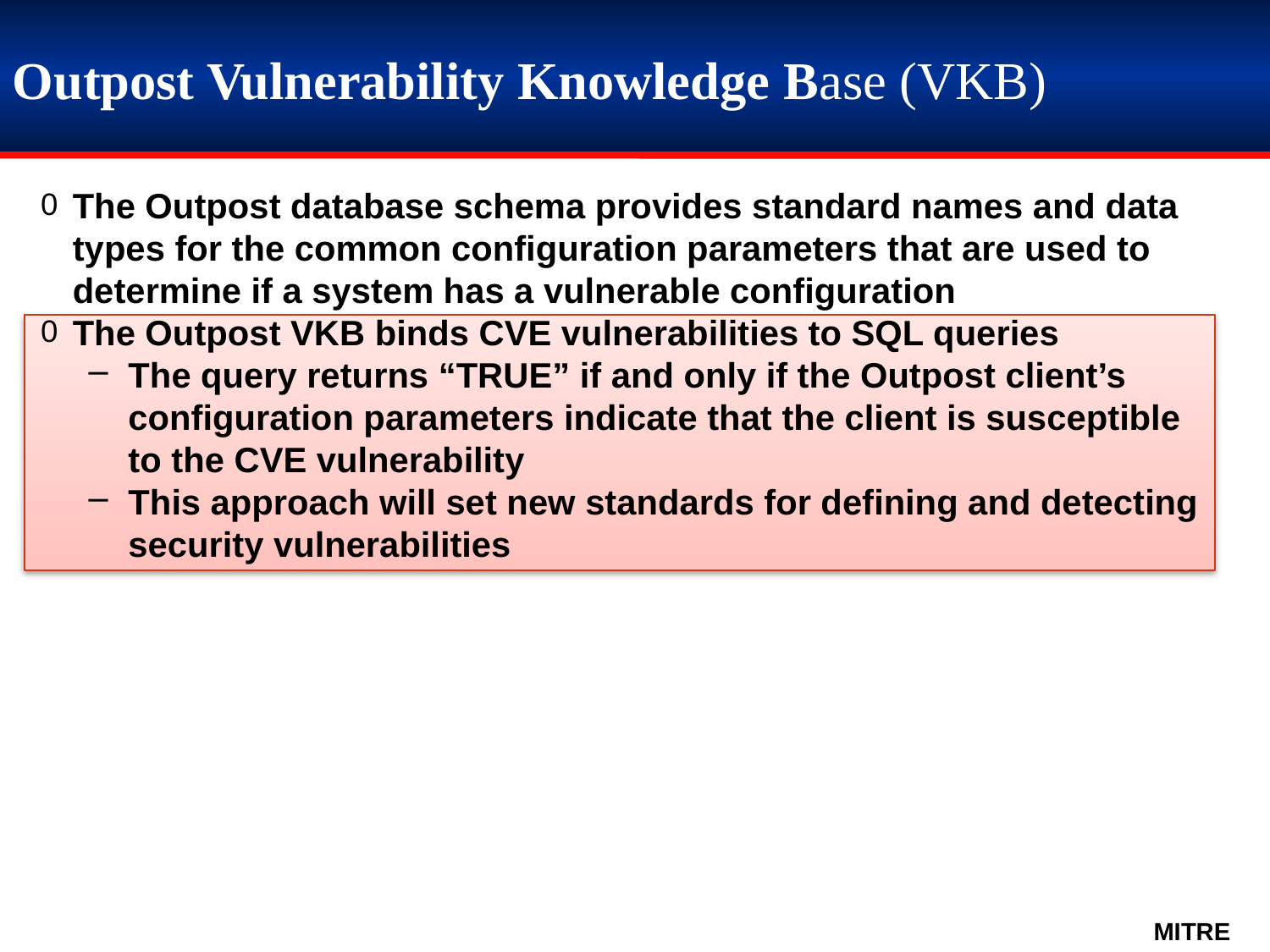

# Outpost Vulnerability Knowledge Base (VKB)
The Outpost database schema provides standard names and data types for the common configuration parameters that are used to determine if a system has a vulnerable configuration
The Outpost VKB binds CVE vulnerabilities to SQL queries
The query returns “TRUE” if and only if the Outpost client’s configuration parameters indicate that the client is susceptible to the CVE vulnerability
This approach will set new standards for defining and detecting security vulnerabilities